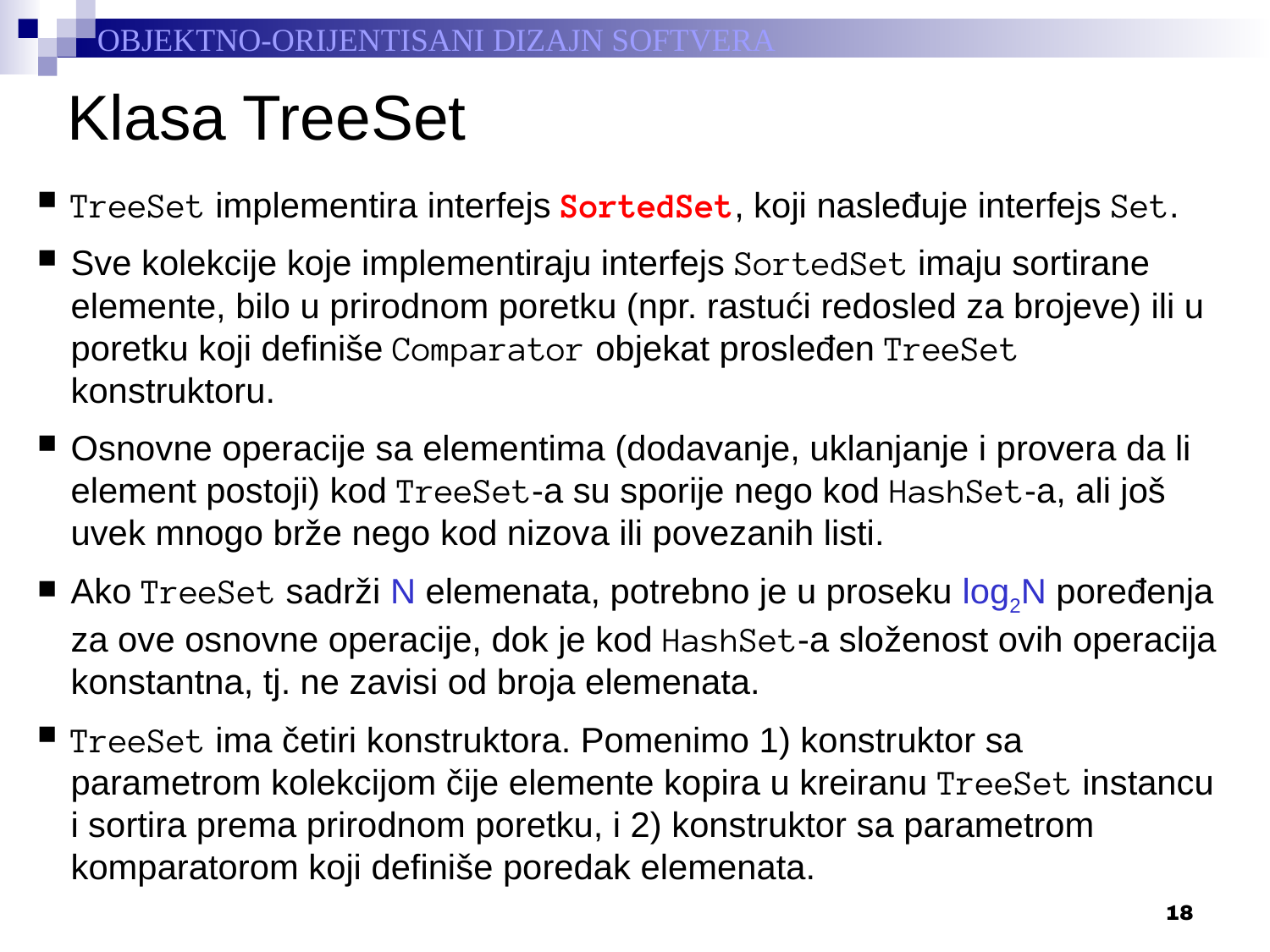

# Klasa TreeSet
TreeSet implementira interfejs SortedSet, koji nasleđuje interfejs Set.
Sve kolekcije koje implementiraju interfejs SortedSet imaju sortirane elemente, bilo u prirodnom poretku (npr. rastući redosled za brojeve) ili u poretku koji definiše Comparator objekat prosleđen TreeSet konstruktoru.
Osnovne operacije sa elementima (dodavanje, uklanjanje i provera da li element postoji) kod TreeSet-a su sporije nego kod HashSet-a, ali još uvek mnogo brže nego kod nizova ili povezanih listi.
Ako TreeSet sadrži N elemenata, potrebno je u proseku log2N poređenja za ove osnovne operacije, dok je kod HashSet-a složenost ovih operacija konstantna, tj. ne zavisi od broja elemenata.
TreeSet ima četiri konstruktora. Pomenimo 1) konstruktor sa parametrom kolekcijom čije elemente kopira u kreiranu TreeSet instancu i sortira prema prirodnom poretku, i 2) konstruktor sa parametrom komparatorom koji definiše poredak elemenata.
18